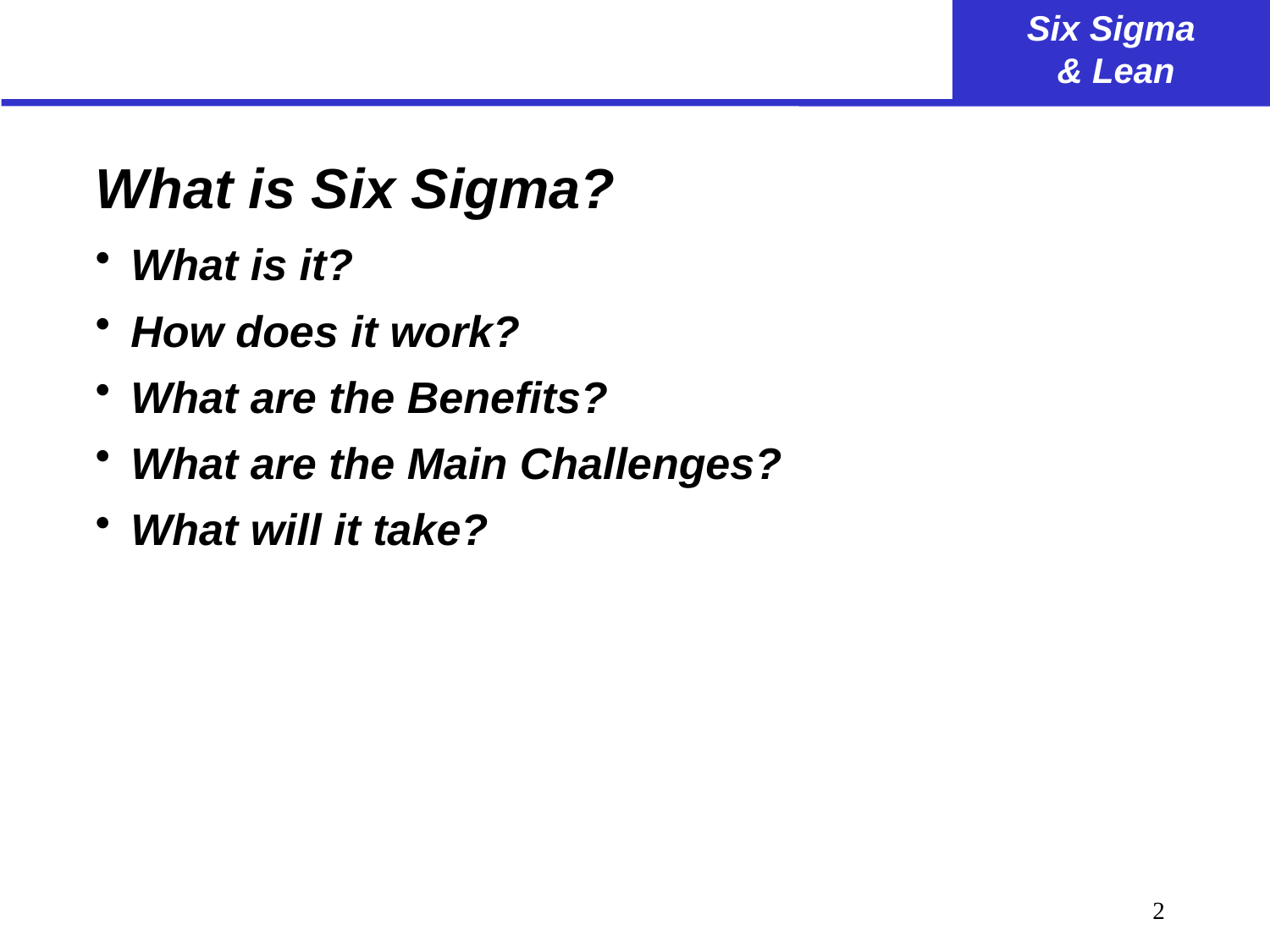

What is Six Sigma?
What is it?
How does it work?
What are the Benefits?
What are the Main Challenges?
What will it take?
2